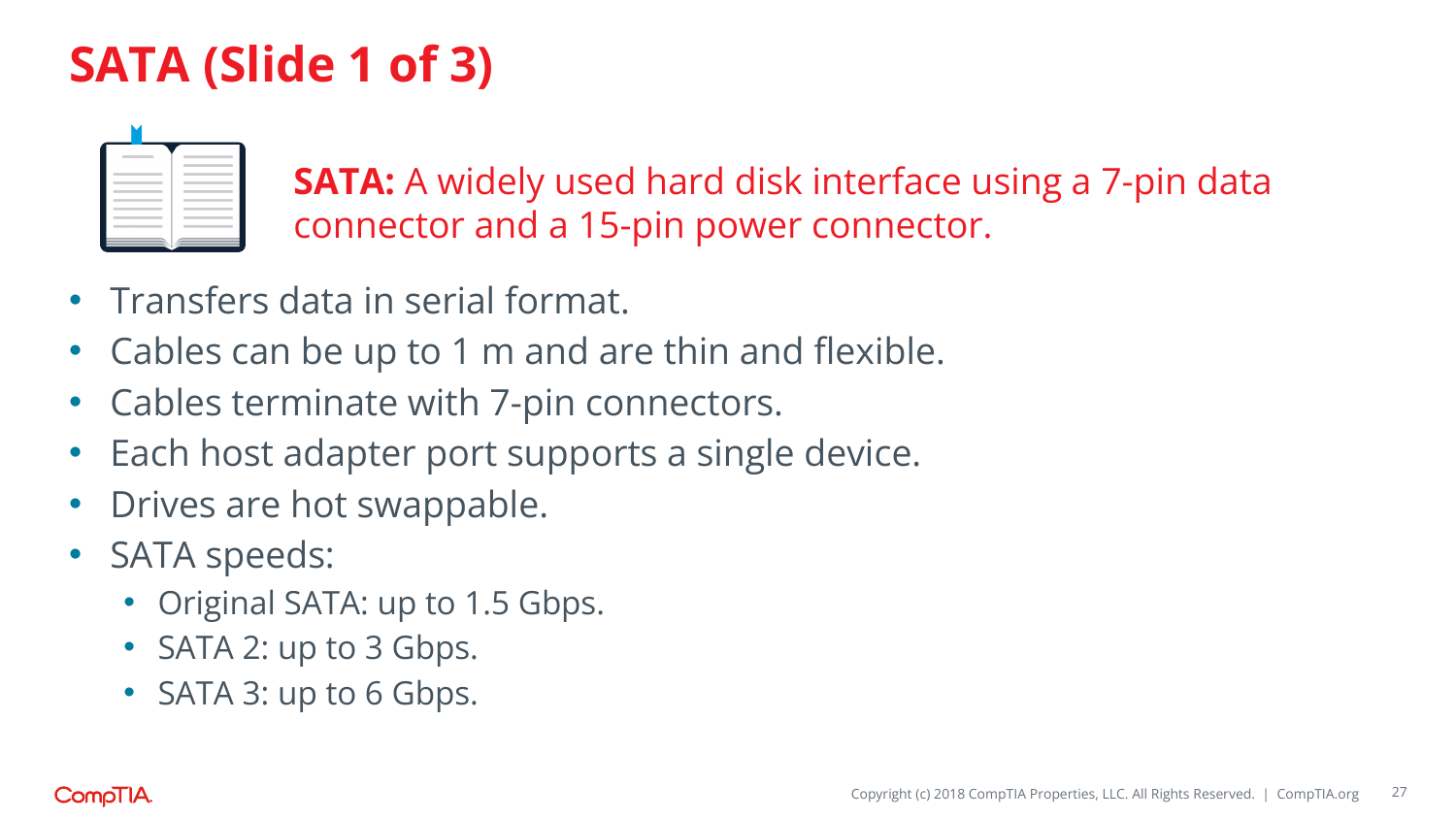

# SATA (Slide 1 of 3)
SATA: A widely used hard disk interface using a 7-pin data connector and a 15-pin power connector.
Transfers data in serial format.
Cables can be up to 1 m and are thin and flexible.
Cables terminate with 7-pin connectors.
Each host adapter port supports a single device.
Drives are hot swappable.
SATA speeds:
Original SATA: up to 1.5 Gbps.
SATA 2: up to 3 Gbps.
SATA 3: up to 6 Gbps.
27